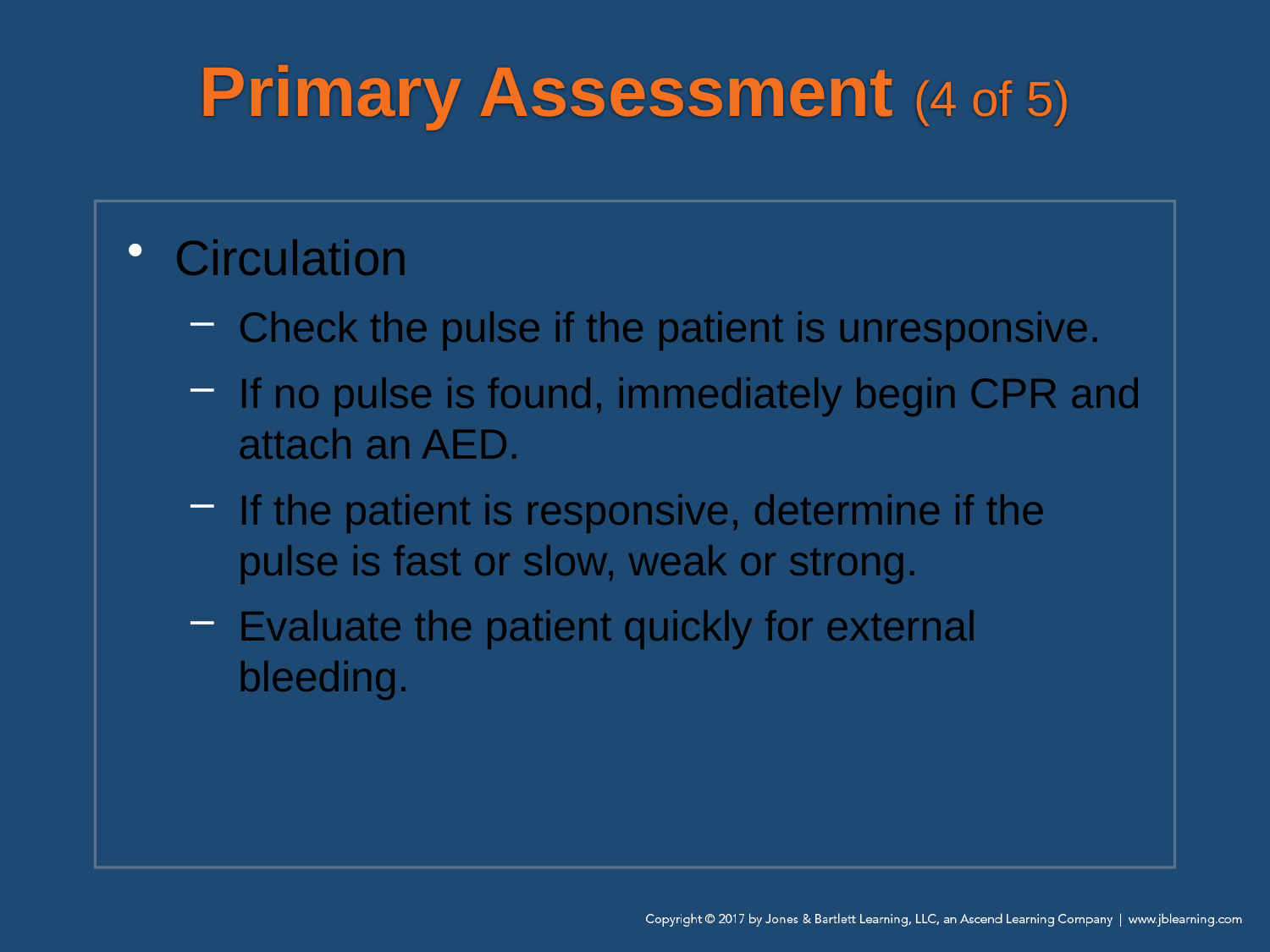

# Primary Assessment (4 of 5)
Circulation
Check the pulse if the patient is unresponsive.
If no pulse is found, immediately begin CPR and attach an AED.
If the patient is responsive, determine if the pulse is fast or slow, weak or strong.
Evaluate the patient quickly for external bleeding.